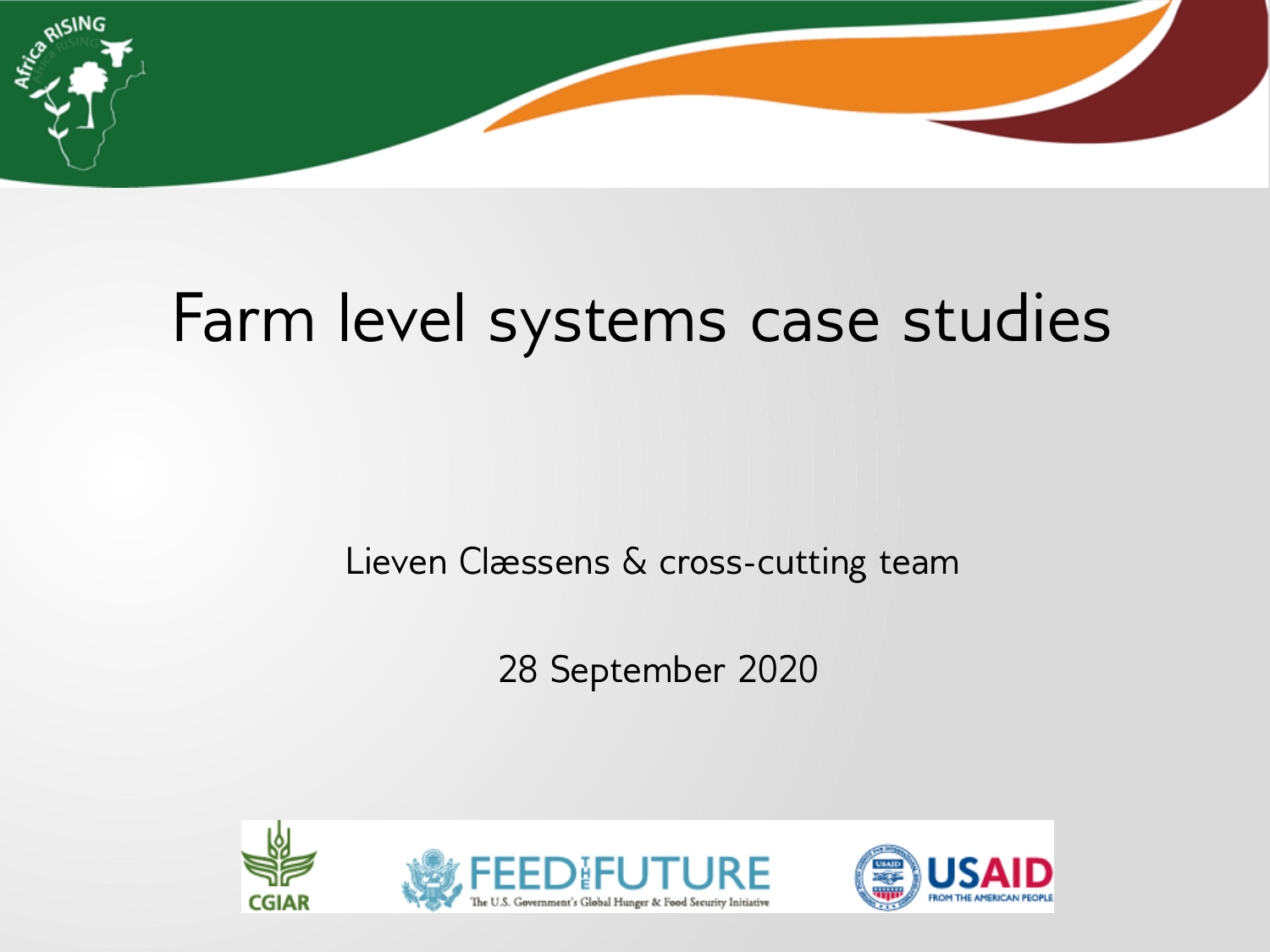

Farm level systems case studies
Lieven Claessens & cross-cutting team

 28 September 2020